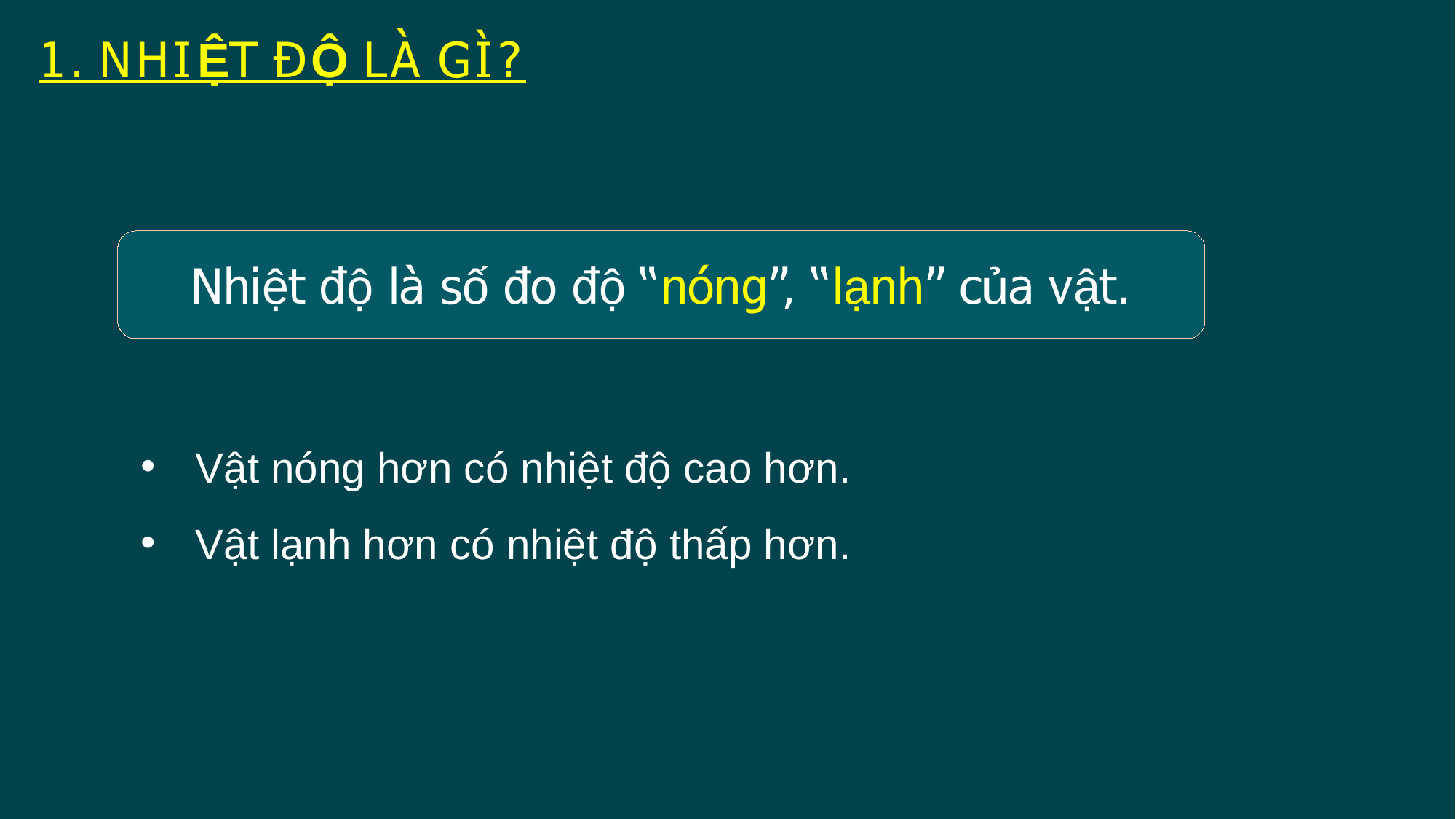

1. NHIỆT ĐỘ LÀ GÌ?
Nhiệt độ là số đo độ “nóng”, “lạnh” của vật.
Vật nóng hơn có nhiệt độ cao hơn.
Vật lạnh hơn có nhiệt độ thấp hơn.